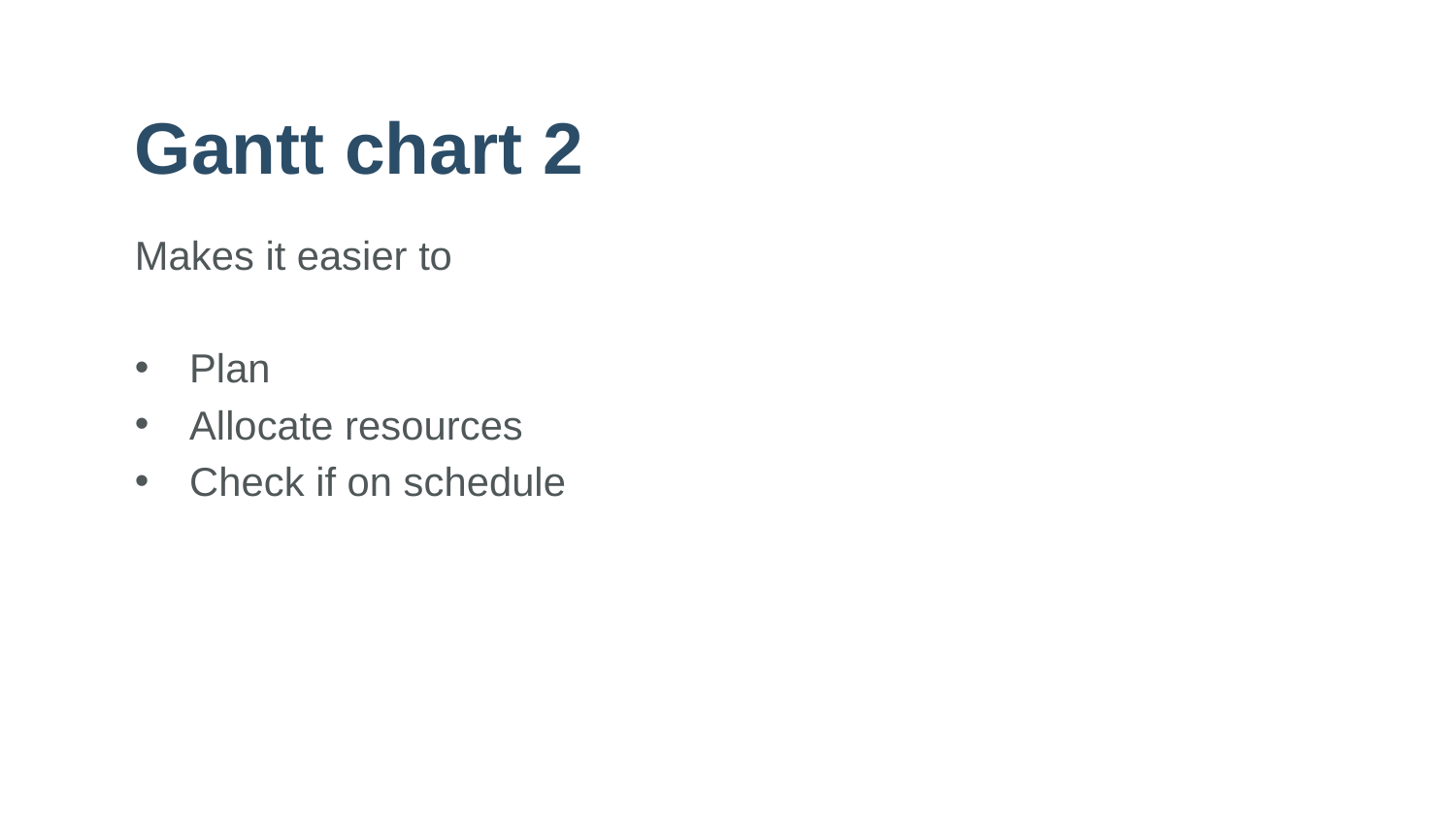

# Gantt chart 2
Makes it easier to

Plan
Allocate resources
Check if on schedule